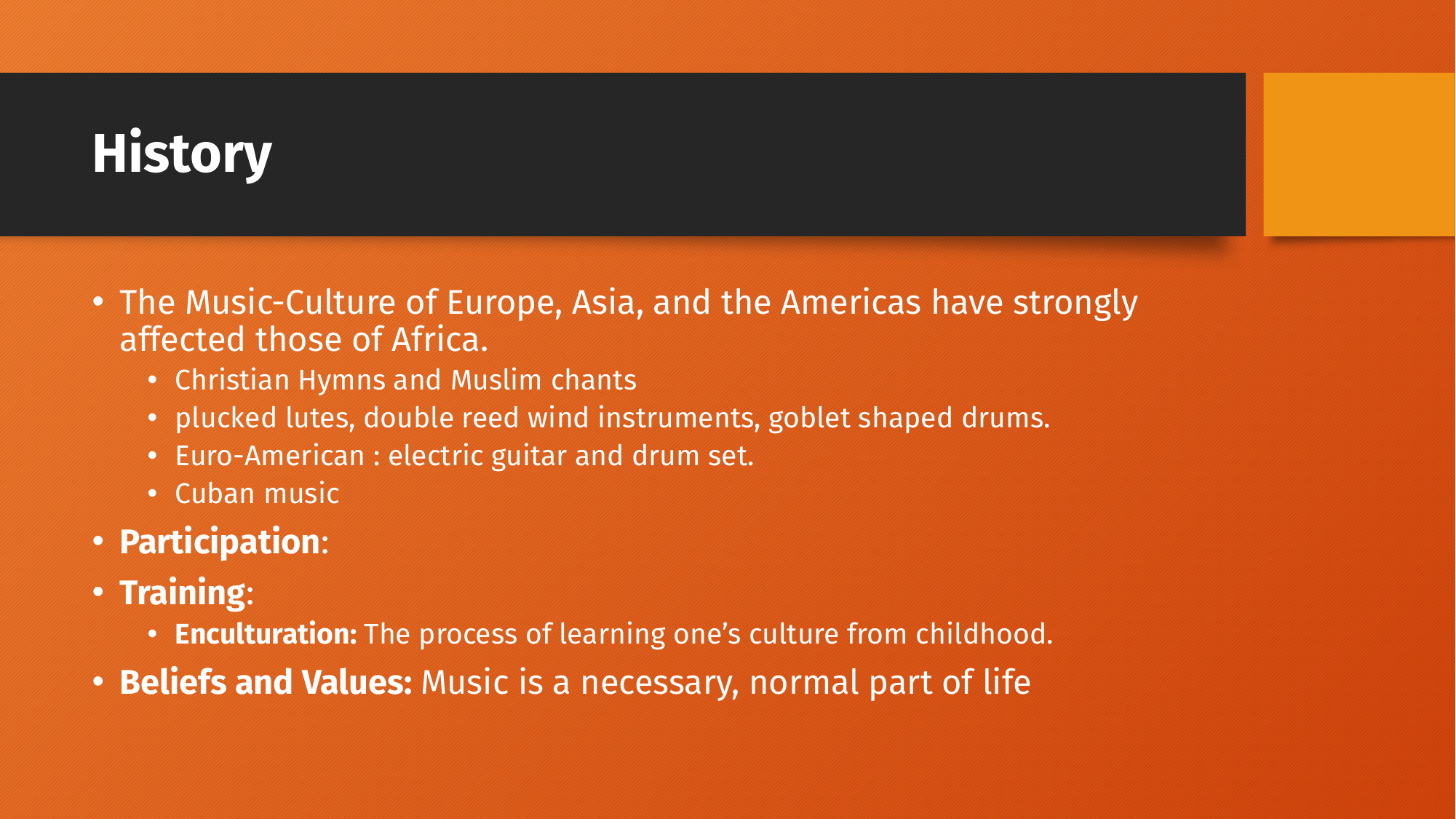

# History
The Music-Culture of Europe, Asia, and the Americas have strongly affected those of Africa.
Christian Hymns and Muslim chants
plucked lutes, double reed wind instruments, goblet shaped drums.
Euro-American : electric guitar and drum set.
Cuban music
Participation:
Training:
Enculturation: The process of learning one’s culture from childhood.
Beliefs and Values: Music is a necessary, normal part of life